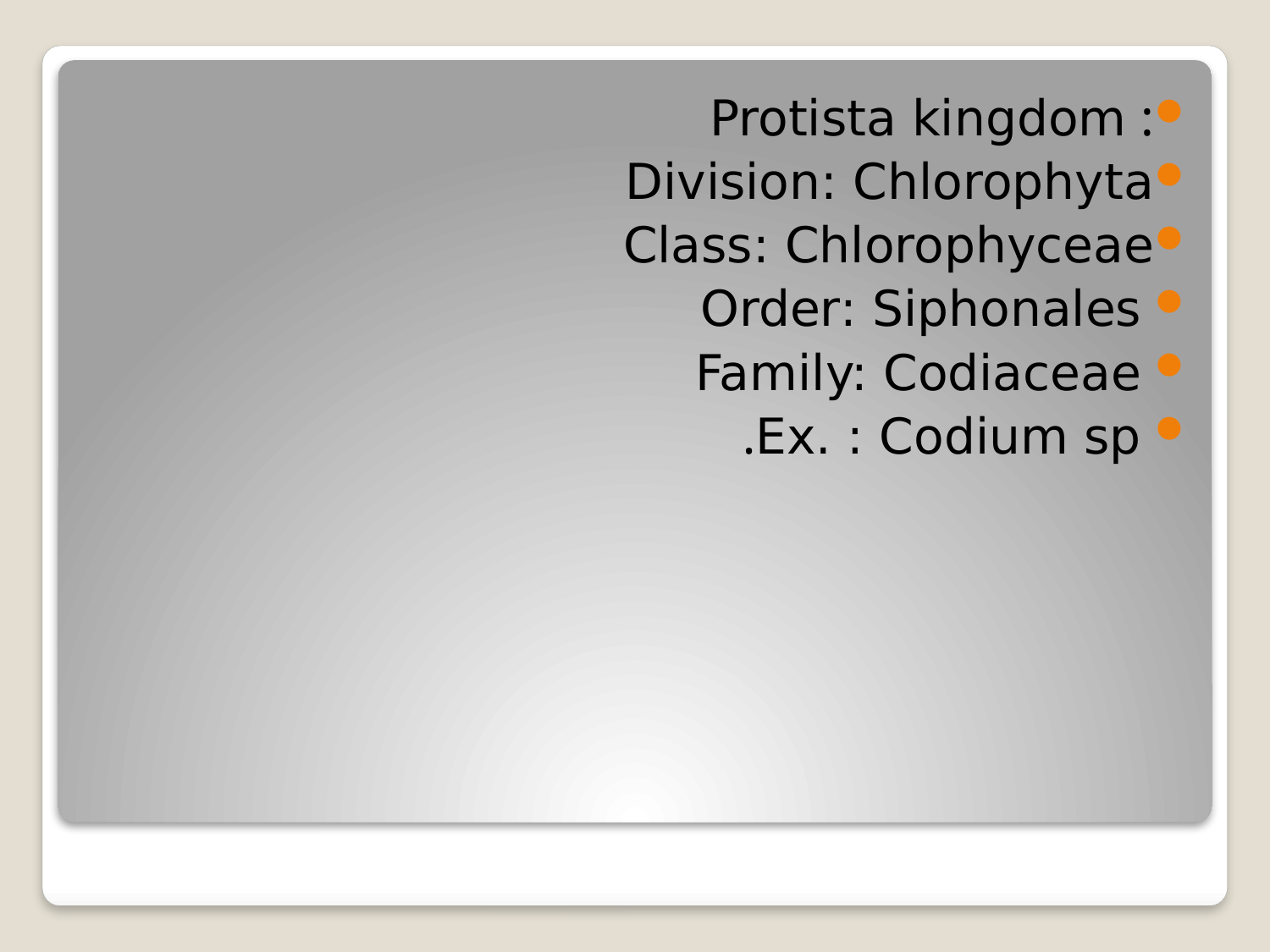

: Protista kingdom
Division: Chlorophyta
Class: Chlorophyceae
 Order: Siphonales
 Family: Codiaceae
 Ex. : Codium sp.